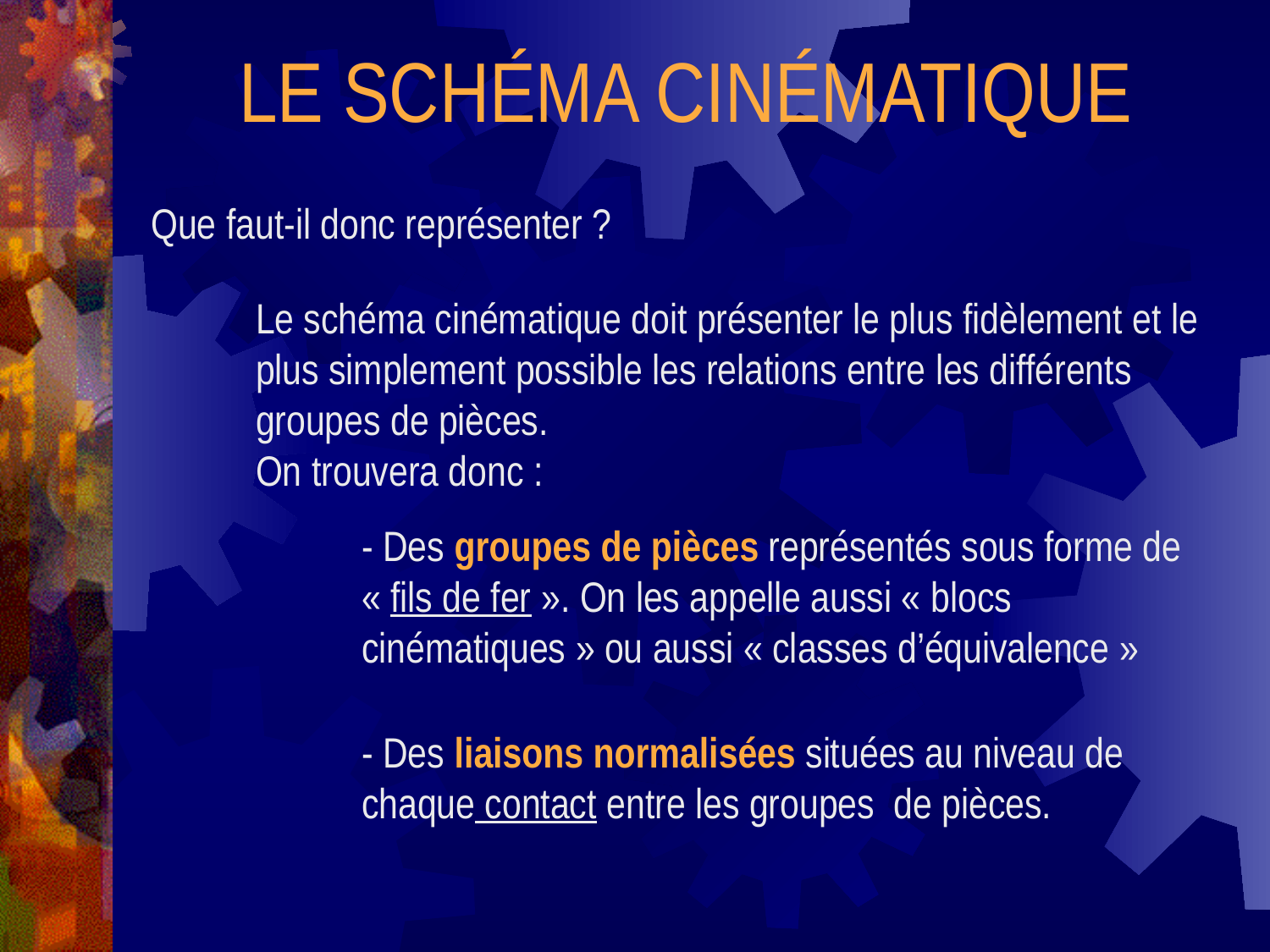

LE SCHÉMA CINÉMATIQUE
Que faut-il donc représenter ?
Le schéma cinématique doit présenter le plus fidèlement et le plus simplement possible les relations entre les différents groupes de pièces.
On trouvera donc :
- Des groupes de pièces représentés sous forme de « fils de fer ». On les appelle aussi « blocs cinématiques » ou aussi « classes d’équivalence »
- Des liaisons normalisées situées au niveau de  chaque contact entre les groupes  de pièces.